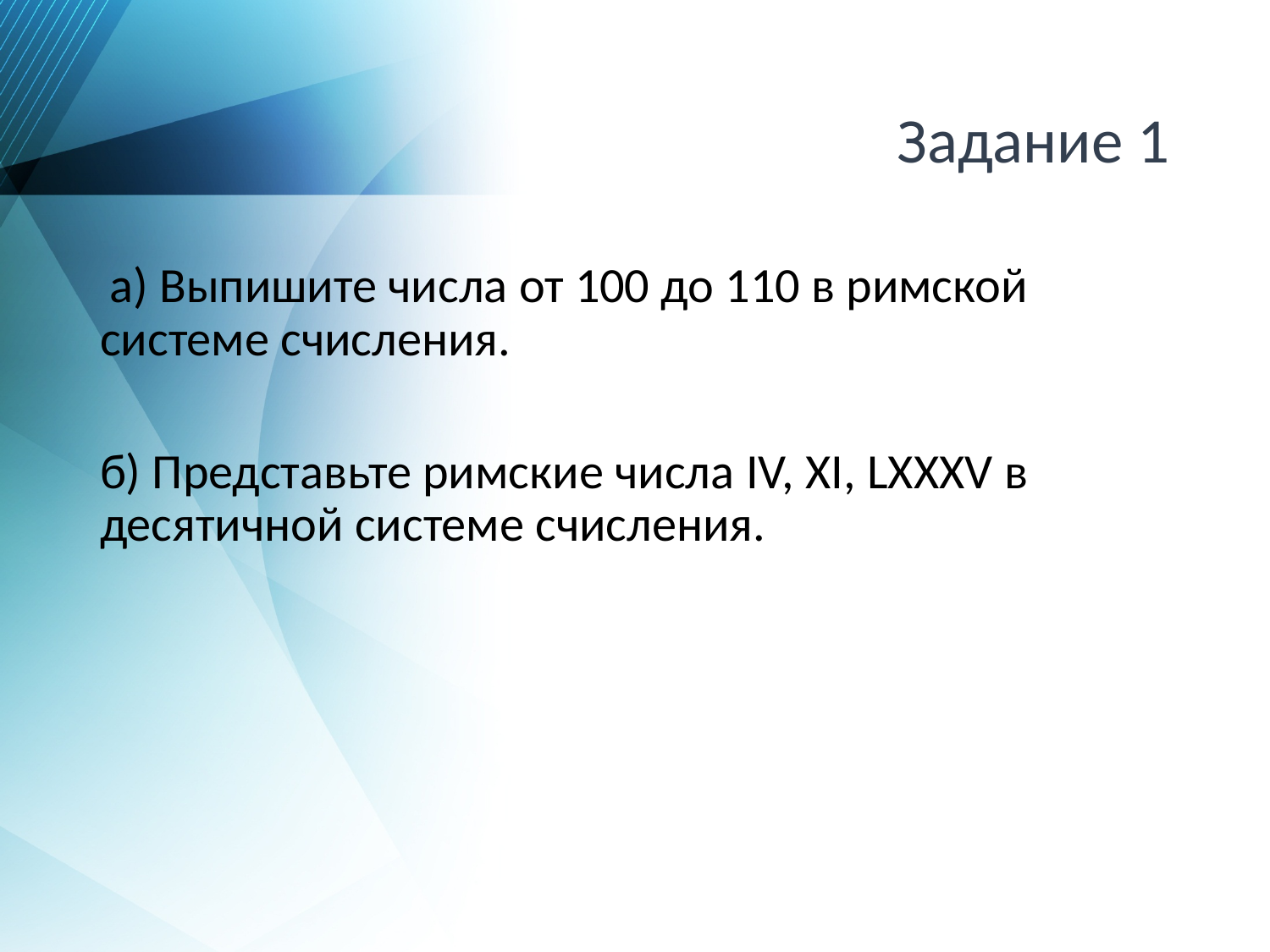

# Задание 1
 а) Выпишите числа от 100 до 110 в римской системе счисления.

б) Представьте римские числа IV, XI, LXXXV в десятичной системе счисления.